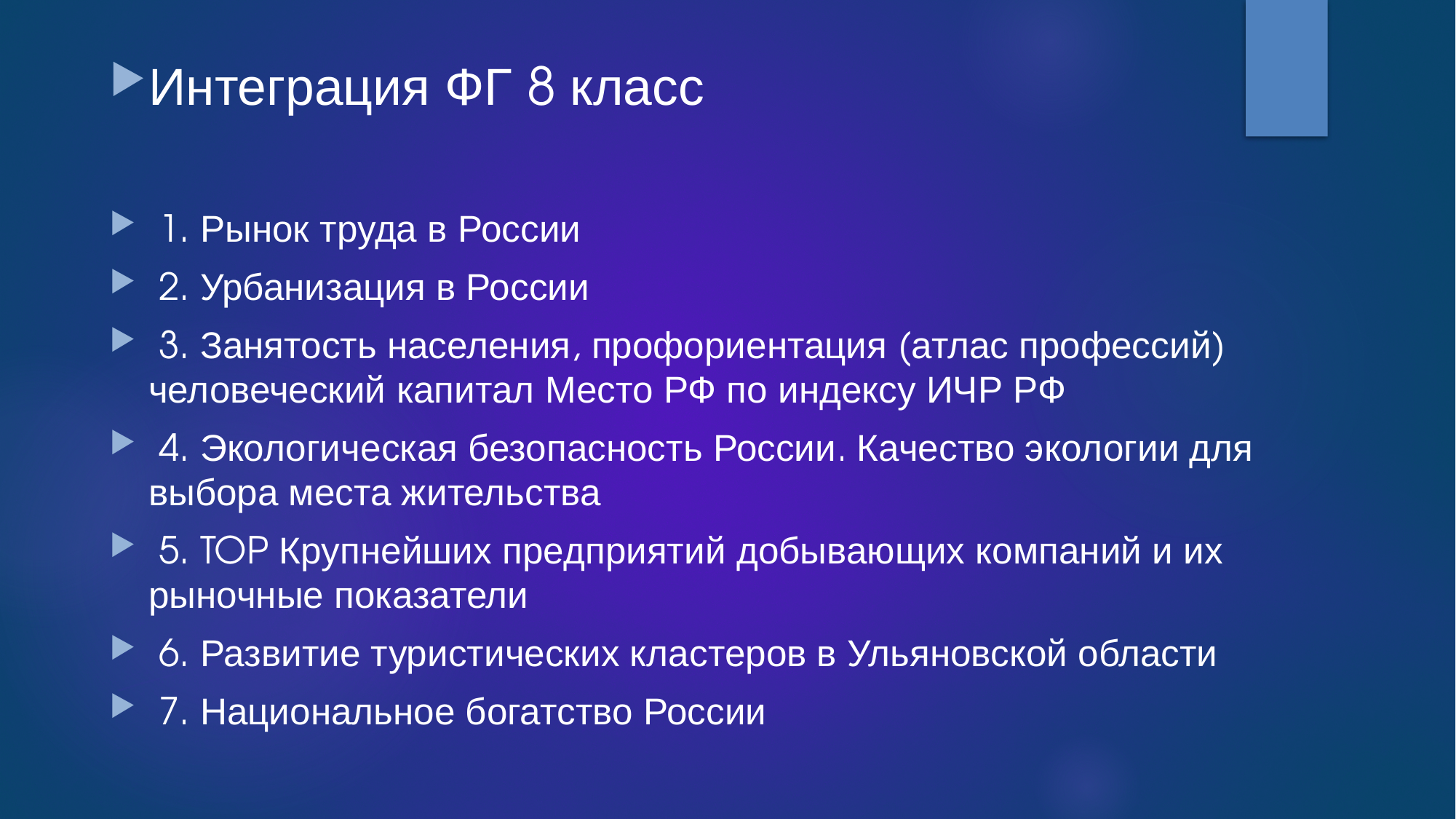

#
Интеграция ФГ 8 класс

 1. Рынок труда в России
 2. Урбанизация в России
 3. Занятость населения, профориентация (атлас профессий) человеческий капитал Место РФ по индексу ИЧР РФ
 4. Экологическая безопасность России. Качество экологии для выбора места жительства
 5. TOP Крупнейших предприятий добывающих компаний и их рыночные показатели
 6. Развитие туристических кластеров в Ульяновской области
 7. Национальное богатство России